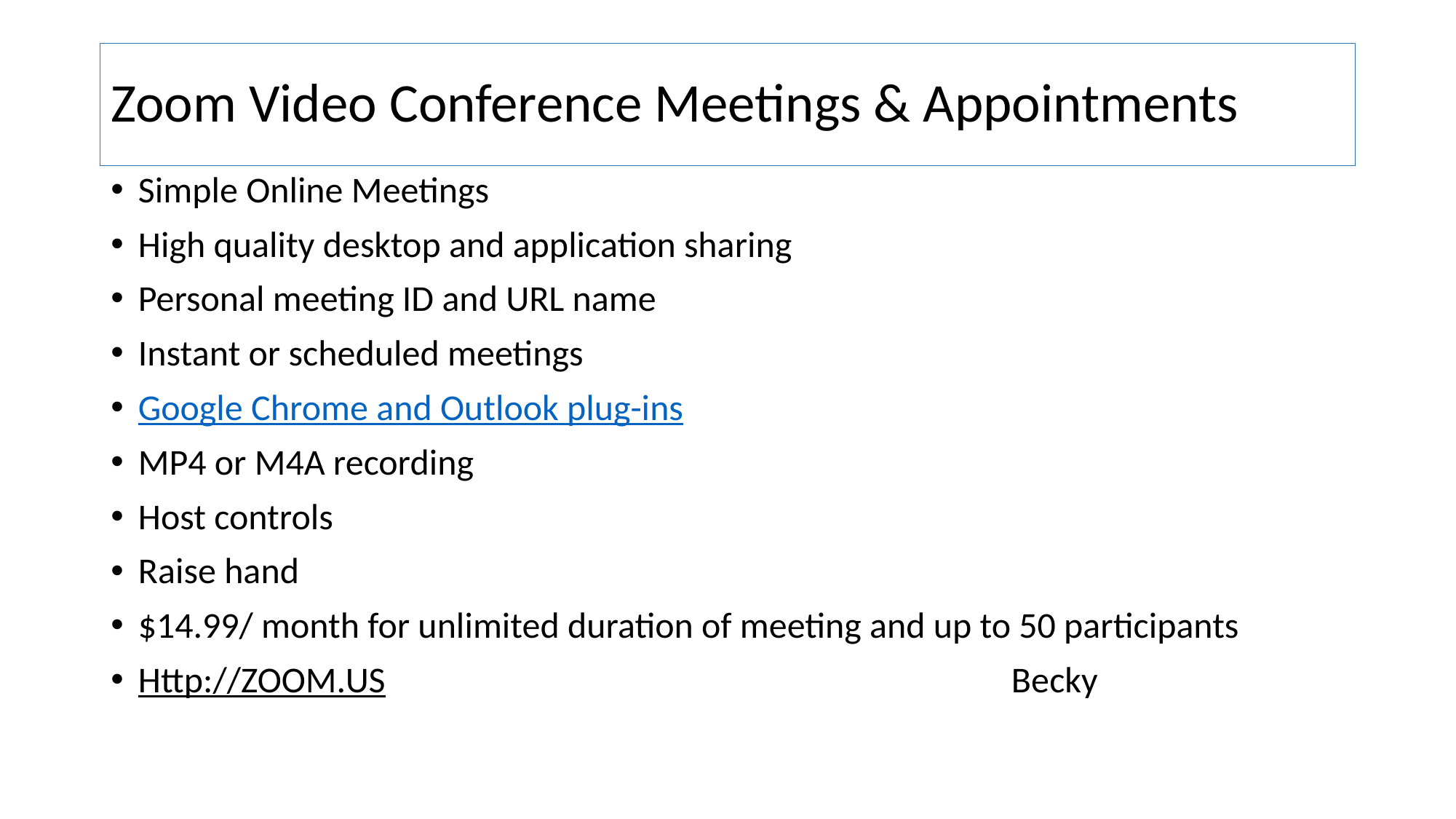

# Zoom Video Conference Meetings & Appointments
Simple Online Meetings
High quality desktop and application sharing
Personal meeting ID and URL name
Instant or scheduled meetings
Google Chrome and Outlook plug-ins
MP4 or M4A recording
Host controls
Raise hand
$14.99/ month for unlimited duration of meeting and up to 50 participants
Http://ZOOM.US						Becky